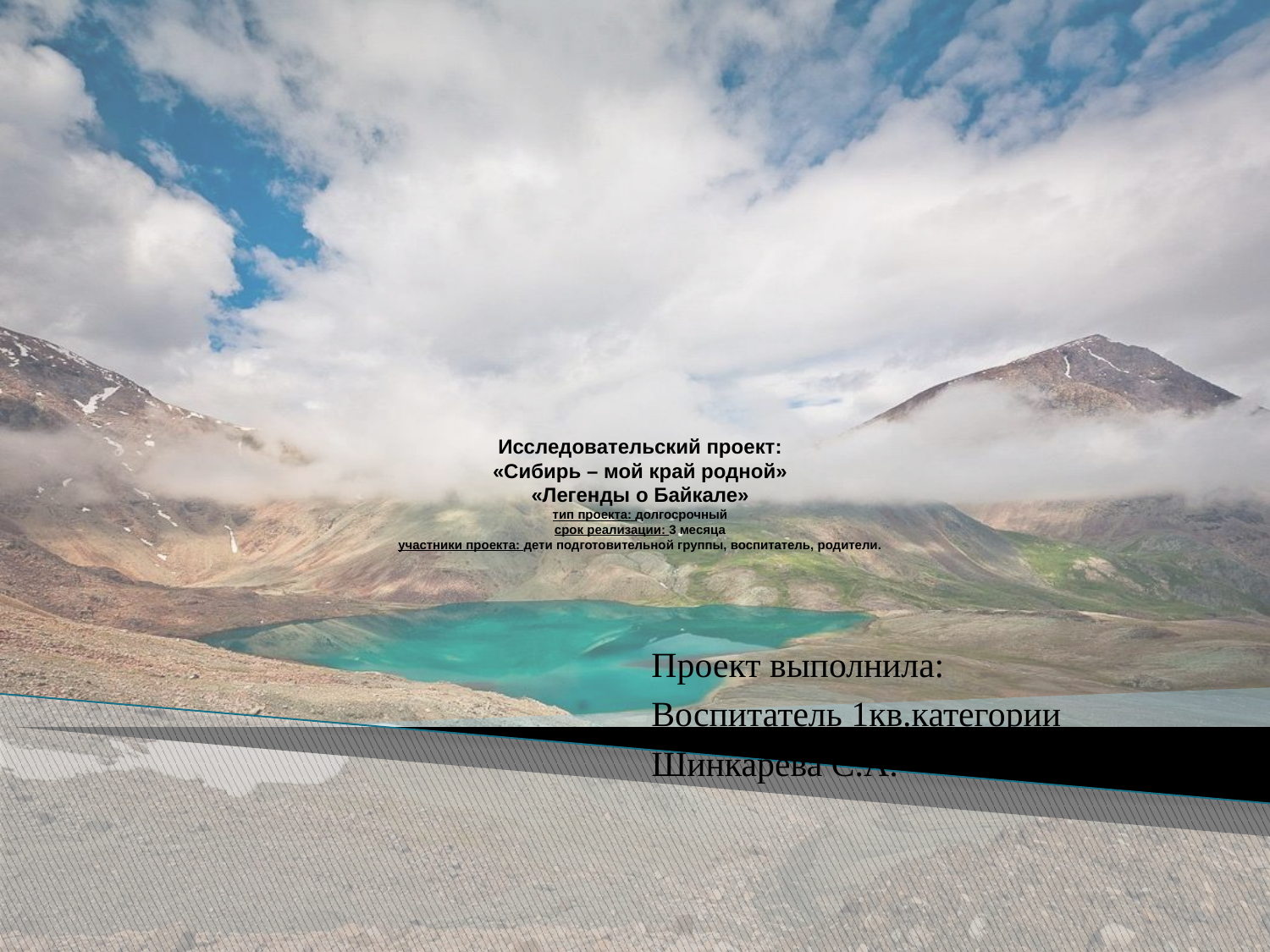

# Исследовательский проект: «Сибирь – мой край родной» «Легенды о Байкале» тип проекта: долгосрочный срок реализации: 3 месяца участники проекта: дети подготовительной группы, воспитатель, родители.
Проект выполнила:
Воспитатель 1кв.категории
Шинкарева С.А.